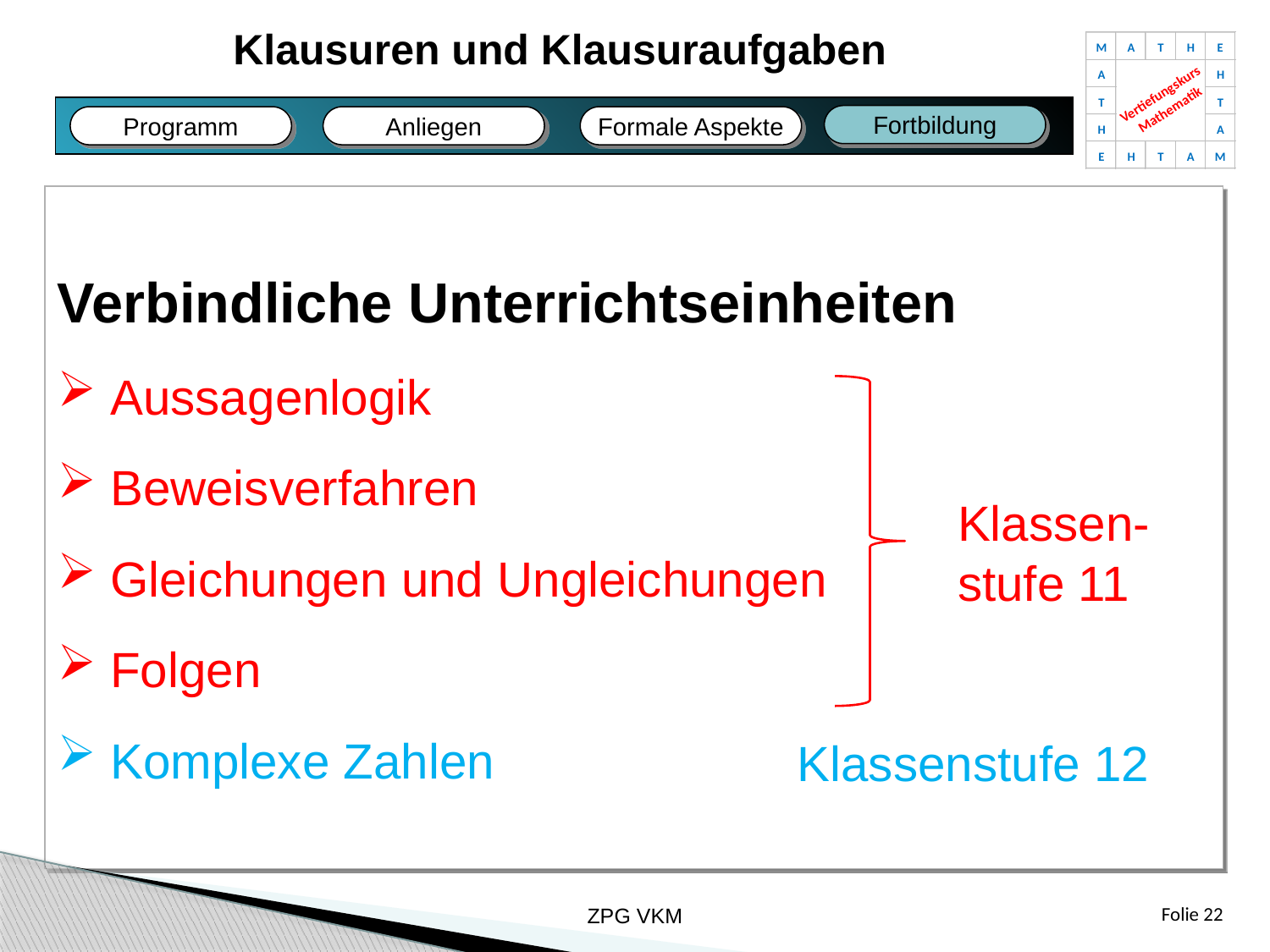

Klausuren und Klausuraufgaben

M
A
T
H
E

A
H
Vertiefungskurs
Mathematik

T
T

H
A

E
H
T
A
M

Fortbildung
Anliegen
Programm
Formale Aspekte
Fazit
Bildungsplan
Fachliches
Unterricht
Verbindliche Unterrichtseinheiten
 Aussagenlogik
 Beweisverfahren
 Gleichungen und Ungleichungen
 Folgen
 Komplexe Zahlen

Klassen-stufe 11
Klassenstufe 12

ZPG VKM
Folie 22